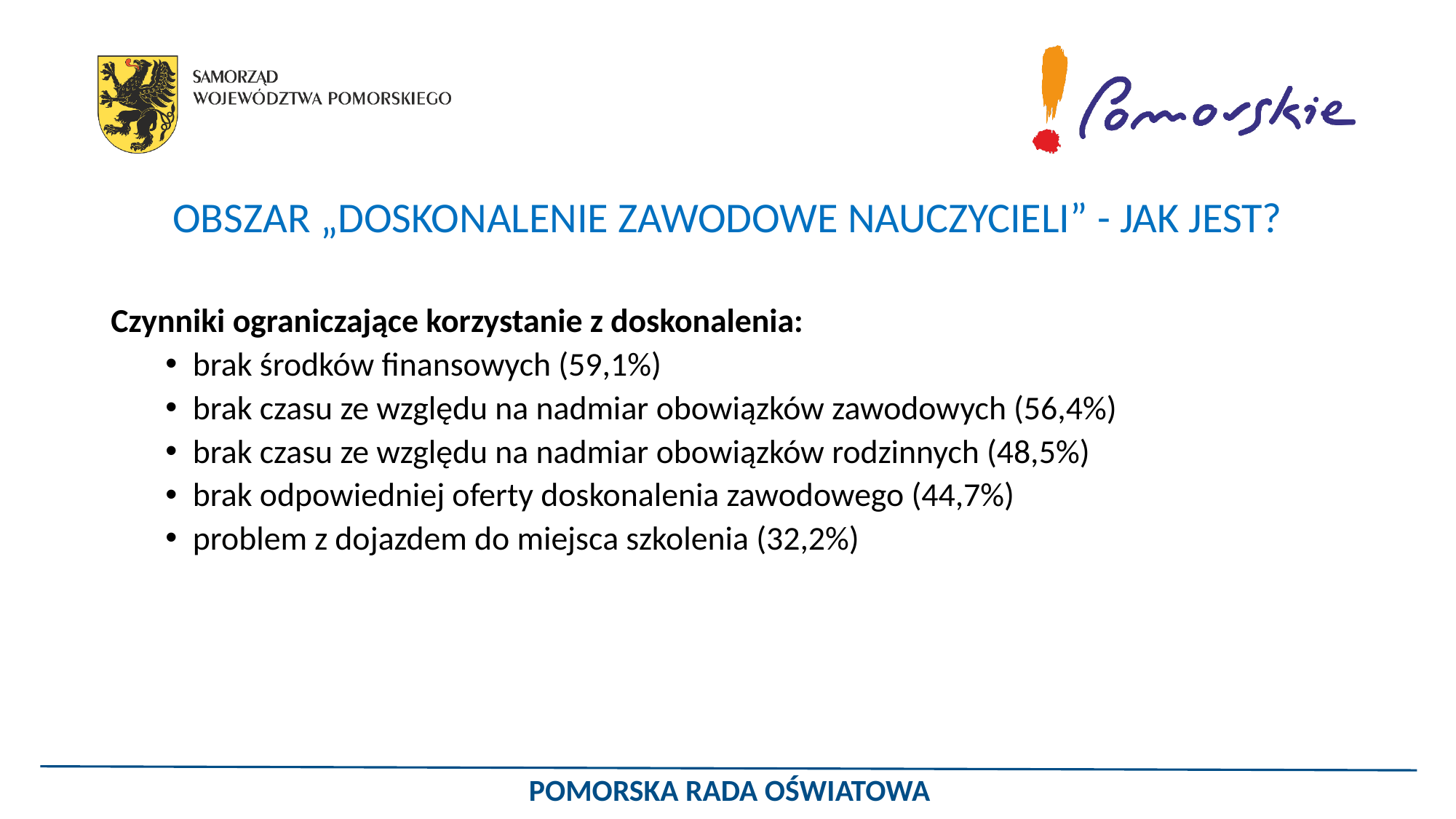

# OBSZAR „DOSKONALENIE ZAWODOWE NAUCZYCIELI” - JAK JEST?
Czynniki ograniczające korzystanie z doskonalenia:
brak środków finansowych (59,1%)
brak czasu ze względu na nadmiar obowiązków zawodowych (56,4%)
brak czasu ze względu na nadmiar obowiązków rodzinnych (48,5%)
brak odpowiedniej oferty doskonalenia zawodowego (44,7%)
problem z dojazdem do miejsca szkolenia (32,2%)